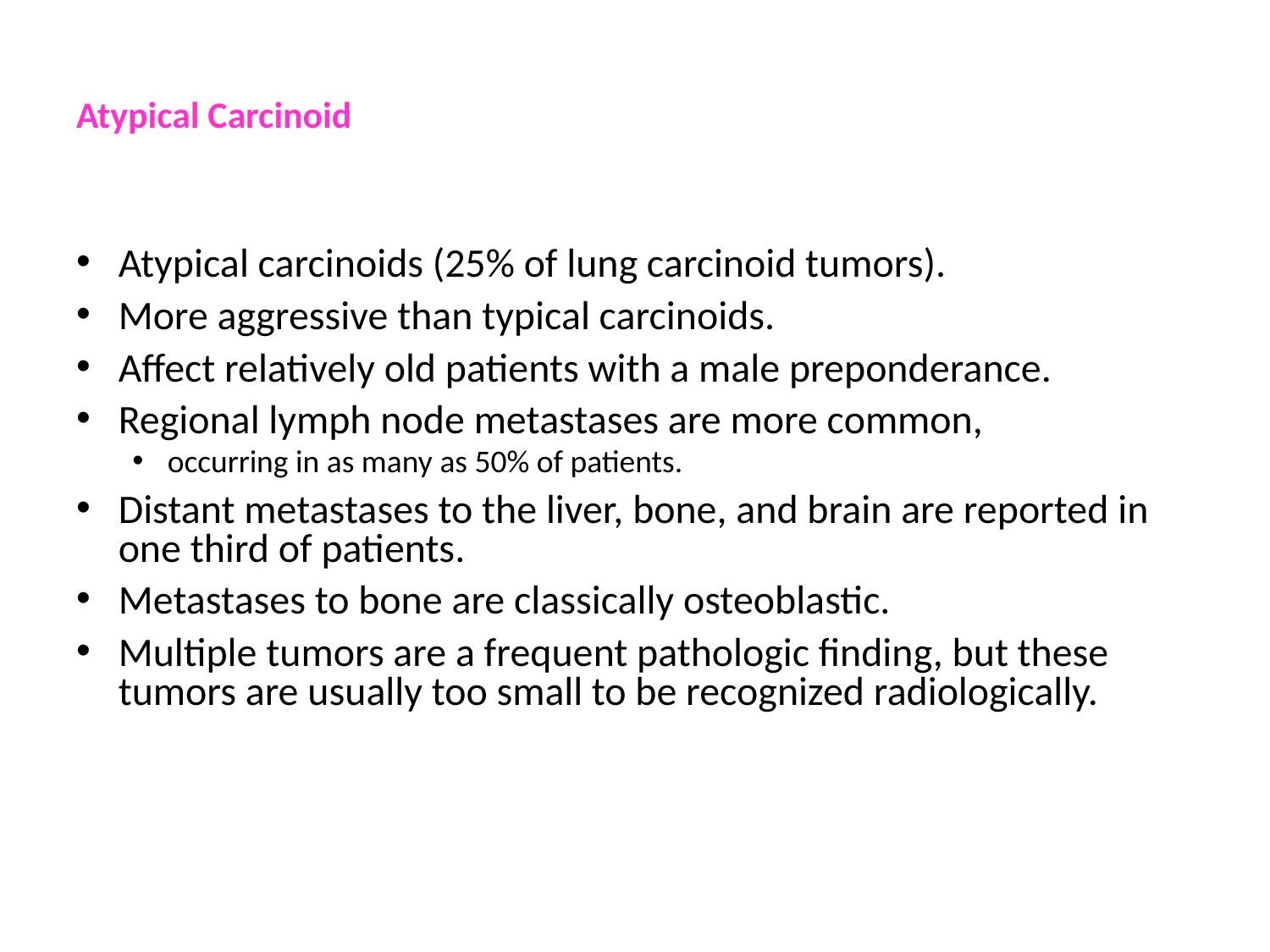

Atypical Carcinoid

Atypical carcinoids (25% of lung carcinoid tumors).
More aggressive than typical carcinoids.
Affect relatively old patients with a male preponderance.
Regional lymph node metastases are more common,
occurring in as many as 50% of patients.
Distant metastases to the liver, bone, and brain are reported in one third of patients.
Metastases to bone are classically osteoblastic.
Multiple tumors are a frequent pathologic finding, but these tumors are usually too small to be recognized radiologically.